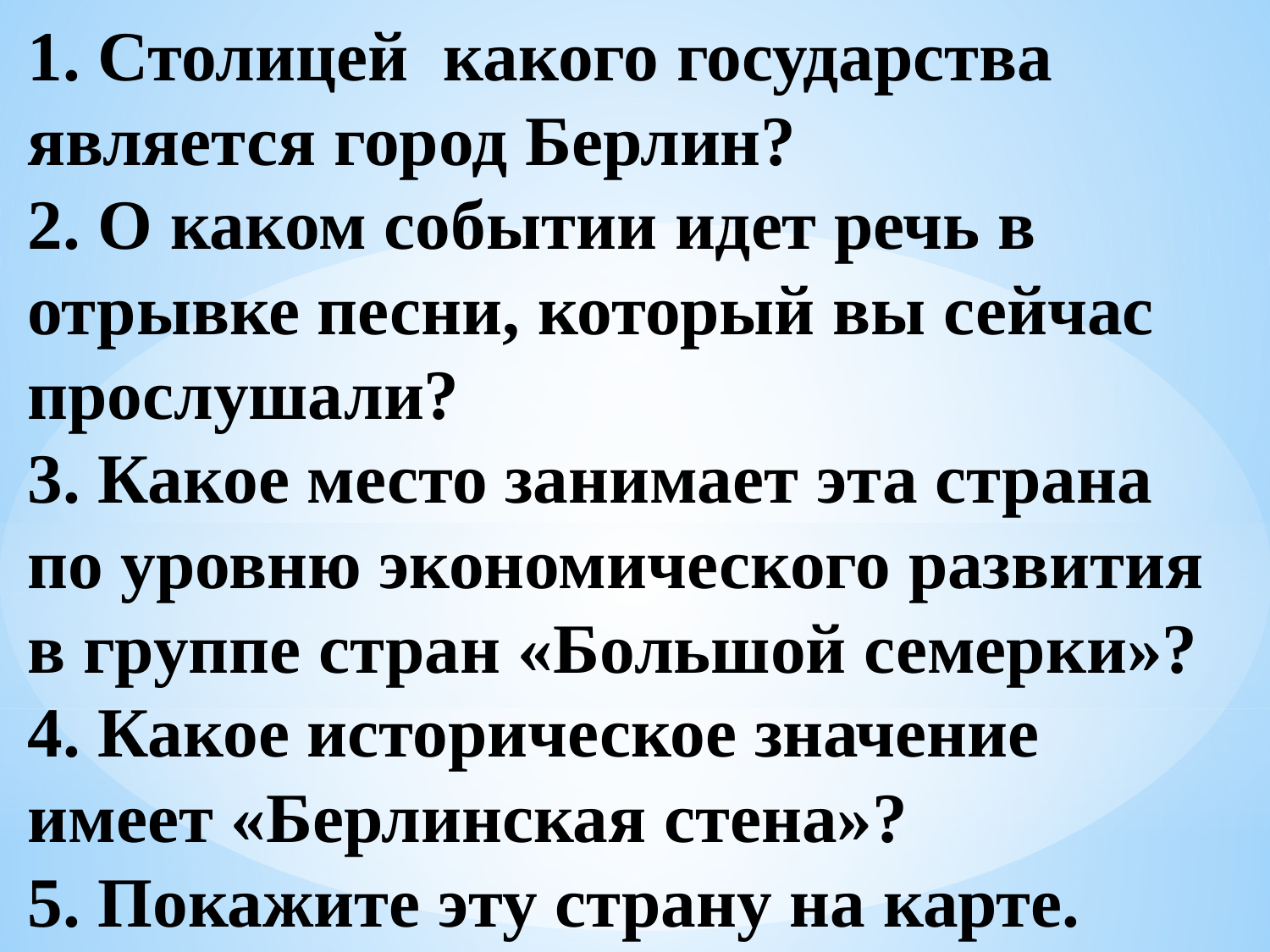

1. Столицей  какого государства является город Берлин?
2. О каком событии идет речь в отрывке песни, который вы сейчас прослушали?
3. Какое место занимает эта страна по уровню экономического развития в группе стран «Большой семерки»?
4. Какое историческое значение имеет «Берлинская стена»?
5. Покажите эту страну на карте.